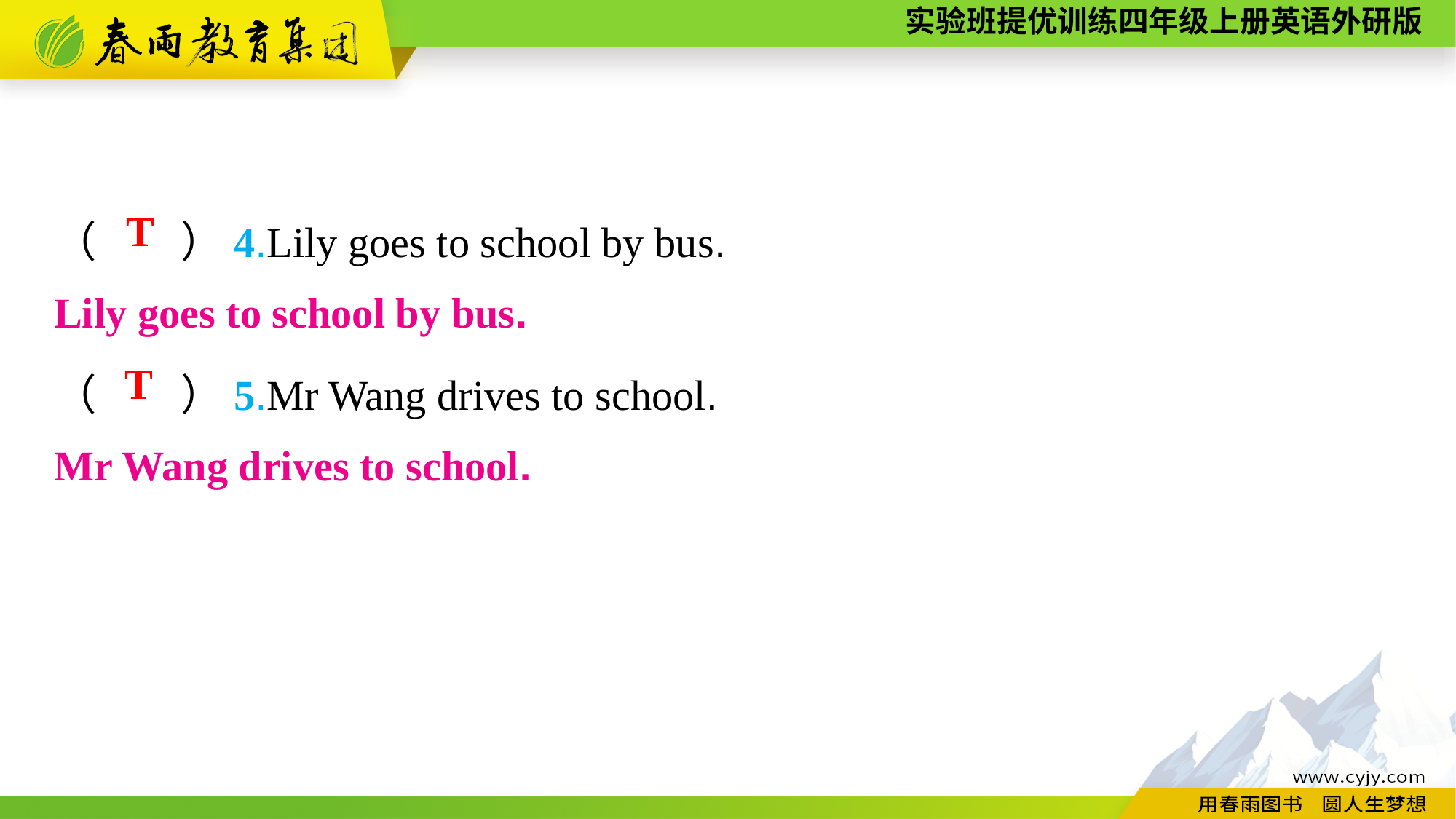

（　　）4.Lily goes to school by bus.

（　　）5.Mr Wang drives to school.
 T
Lily goes to school by bus.
 T
Mr Wang drives to school.